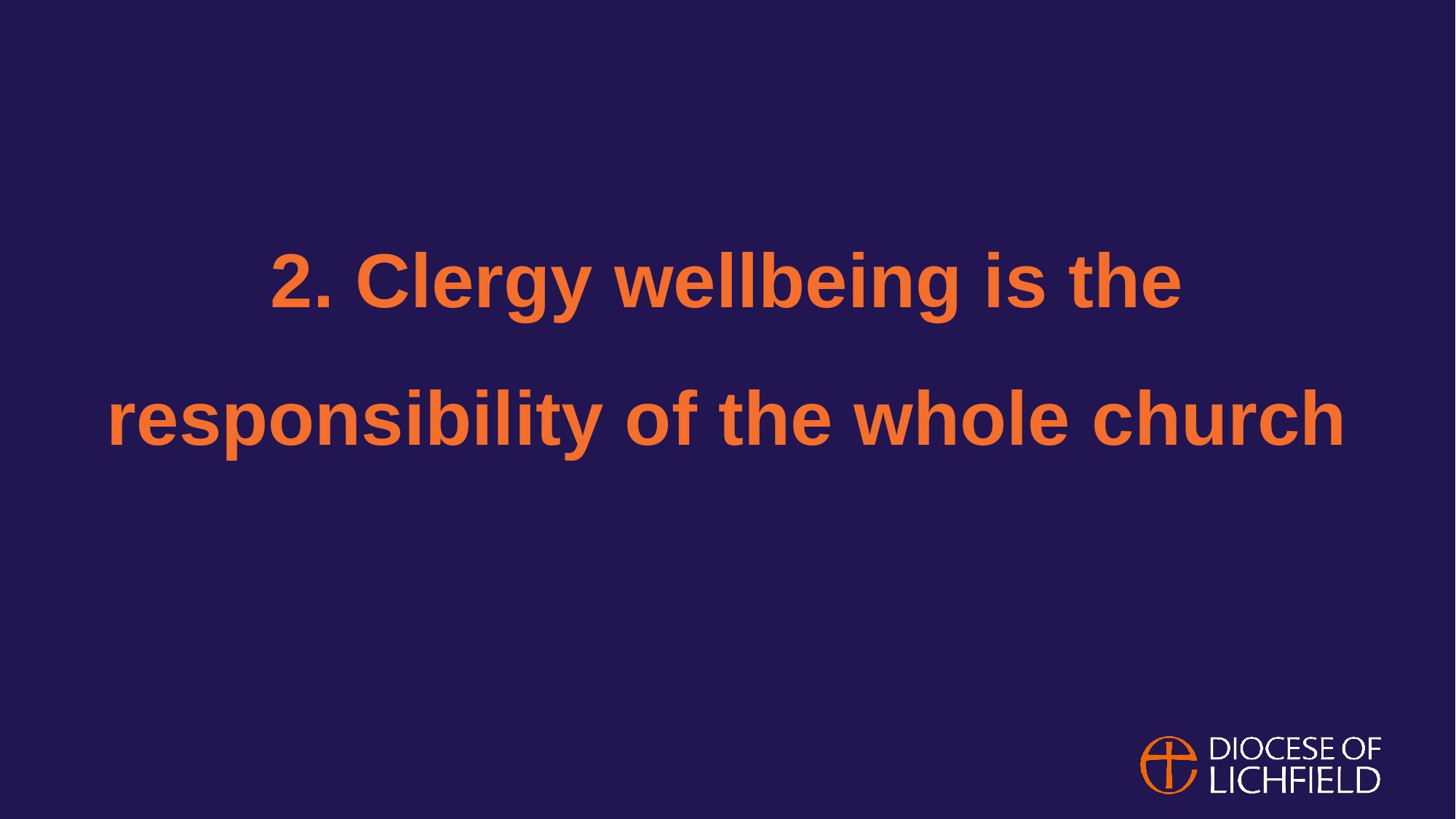

2. Clergy wellbeing is the responsibility of the whole church